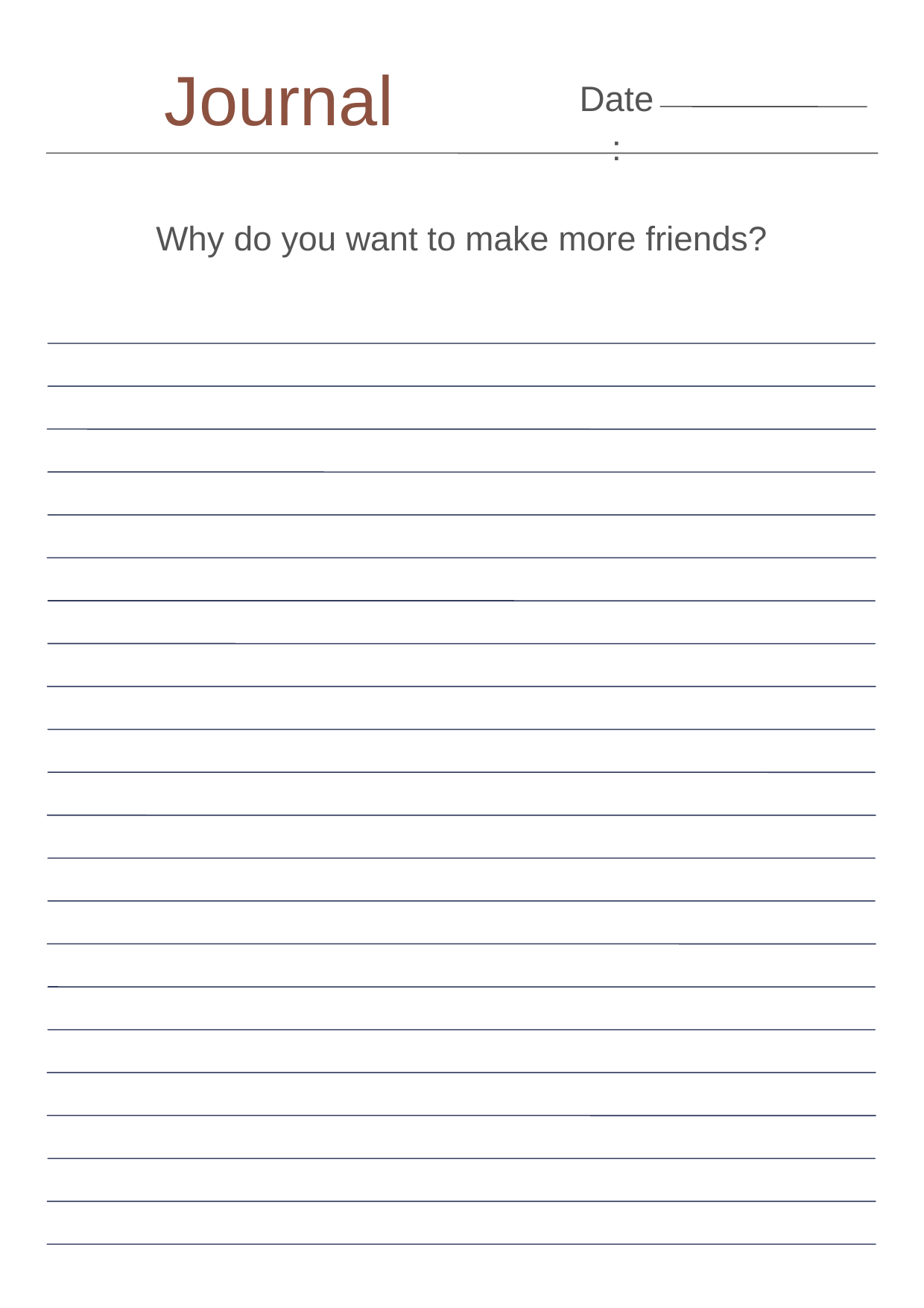

Journal
Date:

Why do you want to make more friends?